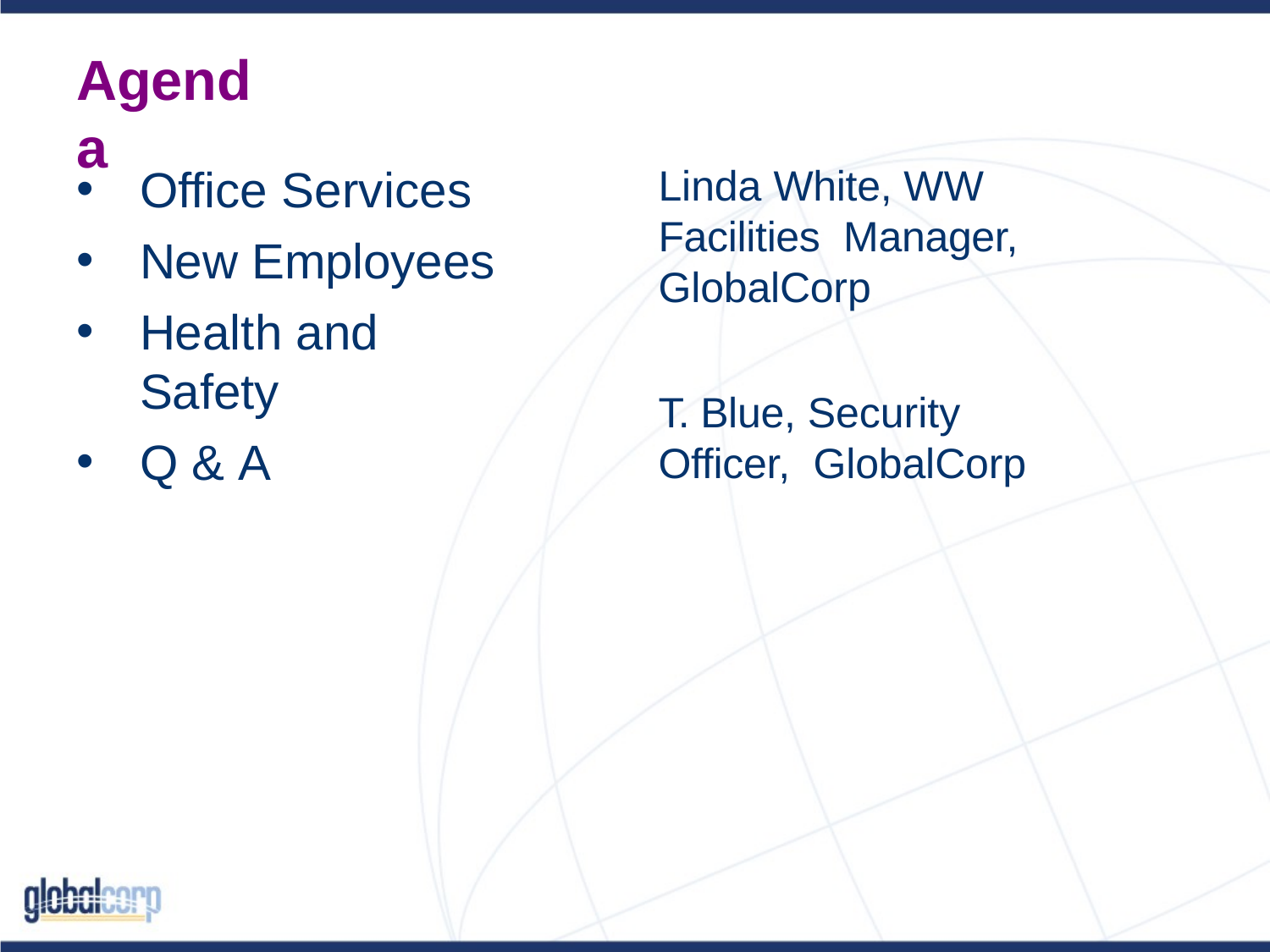

# Agenda
Office Services
New Employees
Health and Safety
Q & A
Linda White, WW Facilities  Manager, GlobalCorp

T. Blue, Security Officer,  GlobalCorp